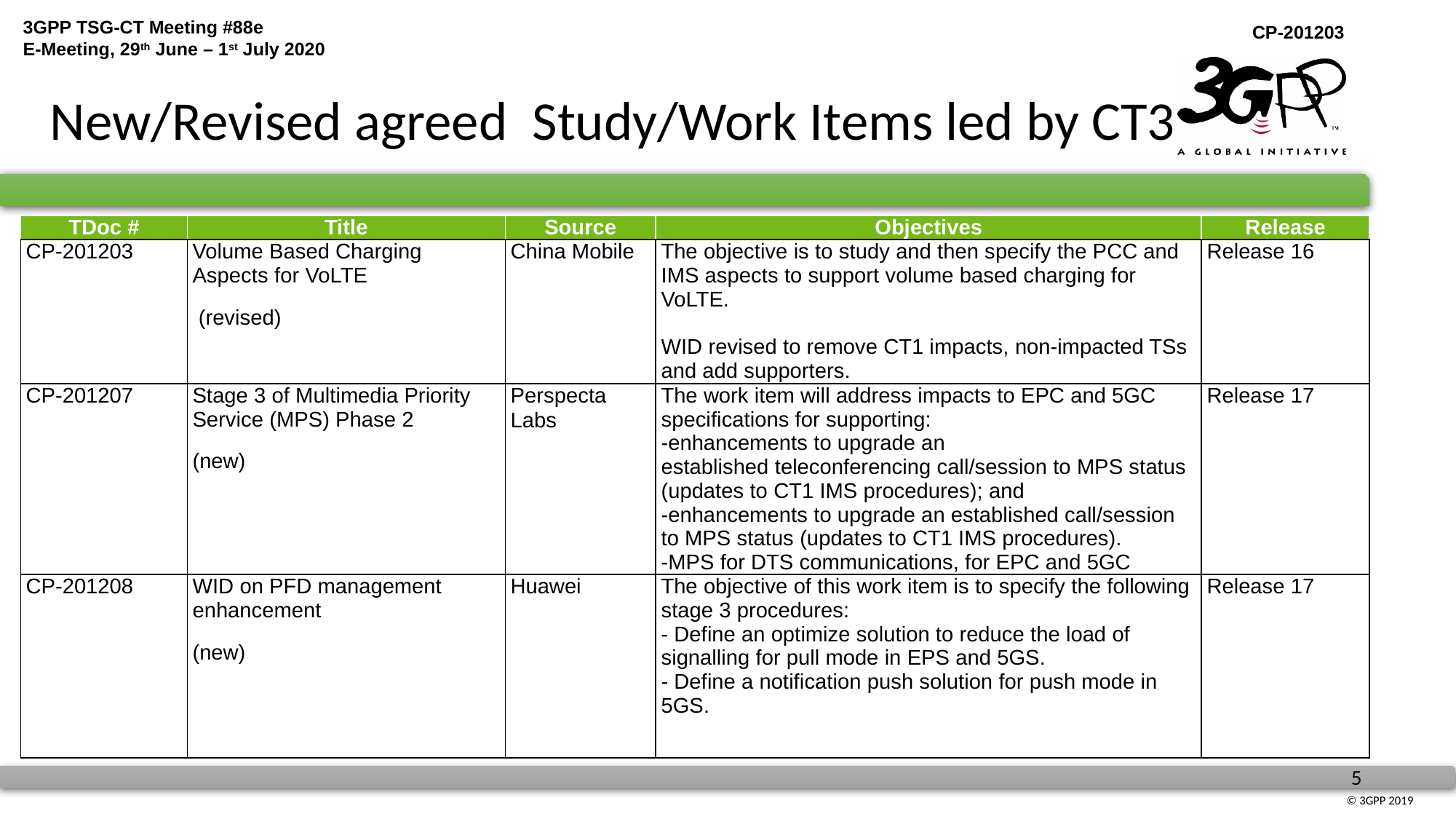

# New/Revised agreed  Study/Work Items led by CT3
| TDoc # | Title | Source | Objectives | Release |
| --- | --- | --- | --- | --- |
| CP-201203 | Volume Based Charging Aspects for VoLTE (revised) | China Mobile | The objective is to study and then specify the PCC and IMS aspects to support volume based charging for VoLTE. WID revised to remove CT1 impacts, non-impacted TSs and add supporters. | Release 16 |
| CP-201207 | Stage 3 of Multimedia Priority Service (MPS) Phase 2 (new) | Perspecta Labs | The work item will address impacts to EPC and 5GC specifications for supporting: -enhancements to upgrade an established teleconferencing call/session to MPS status (updates to CT1 IMS procedures); and -enhancements to upgrade an established call/session to MPS status (updates to CT1 IMS procedures). -MPS for DTS communications, for EPC and 5GC | Release 17 |
| CP-201208 | WID on PFD management enhancement (new) | Huawei | The objective of this work item is to specify the following stage 3 procedures: - Define an optimize solution to reduce the load of signalling for pull mode in EPS and 5GS. - Define a notification push solution for push mode in 5GS. | Release 17 |